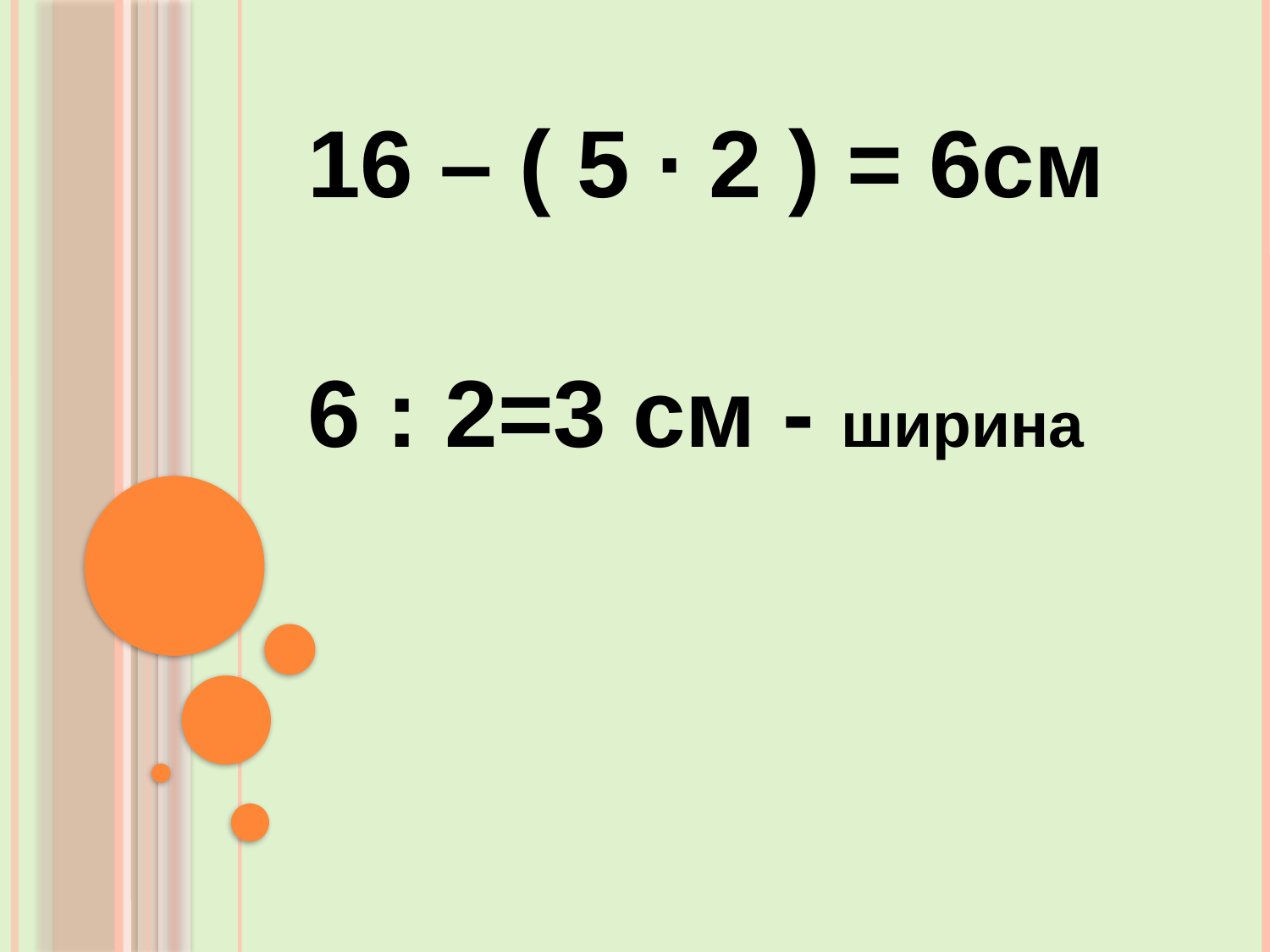

16 – ( 5 ∙ 2 ) = 6см

6 : 2=3 см - ширина